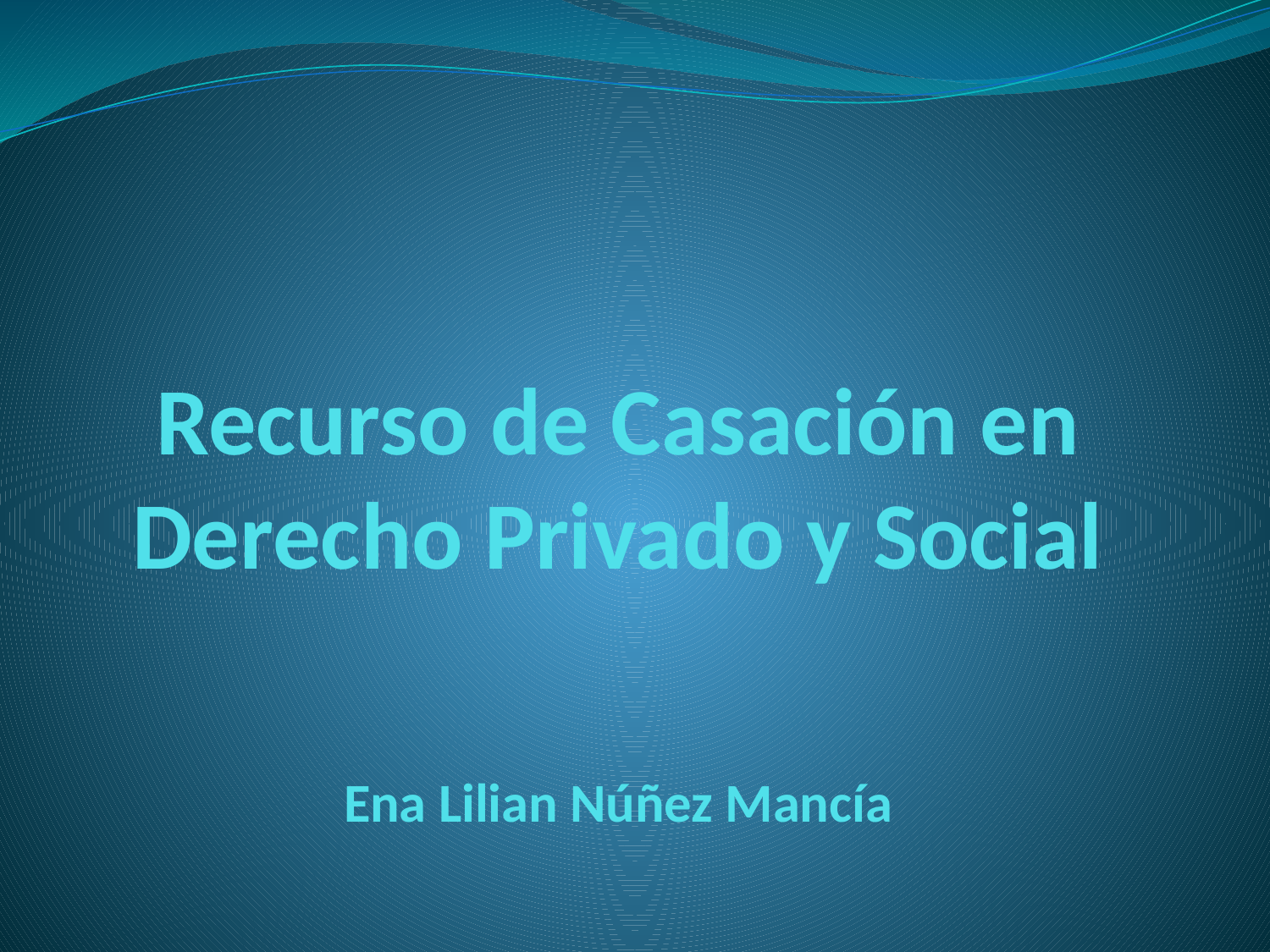

# Recurso de Casación en Derecho Privado y Social Ena Lilian Núñez Mancía